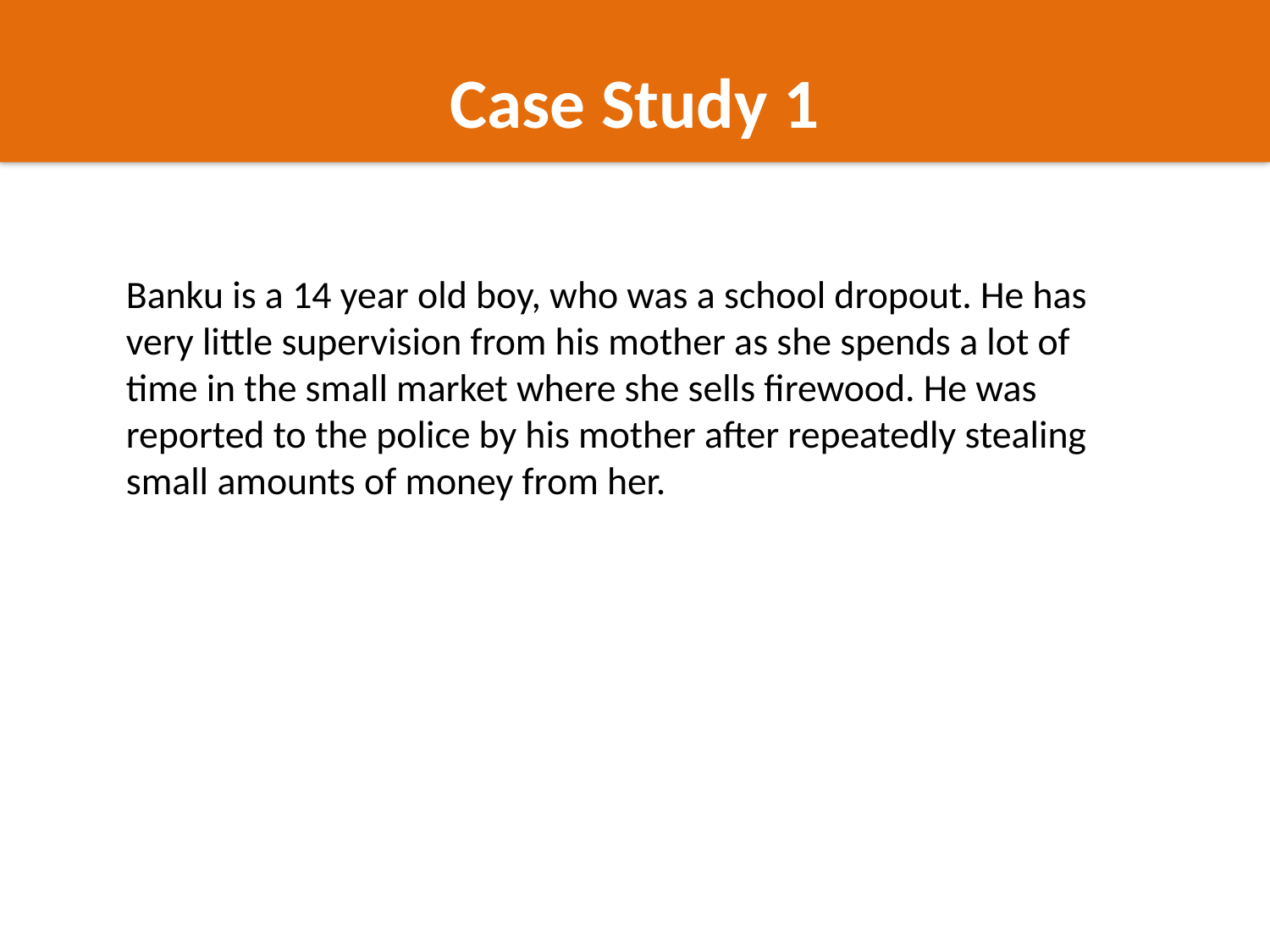

Case Study 1
Banku is a 14 year old boy, who was a school dropout. He has very little supervision from his mother as she spends a lot of time in the small market where she sells firewood. He was reported to the police by his mother after repeatedly stealing small amounts of money from her.